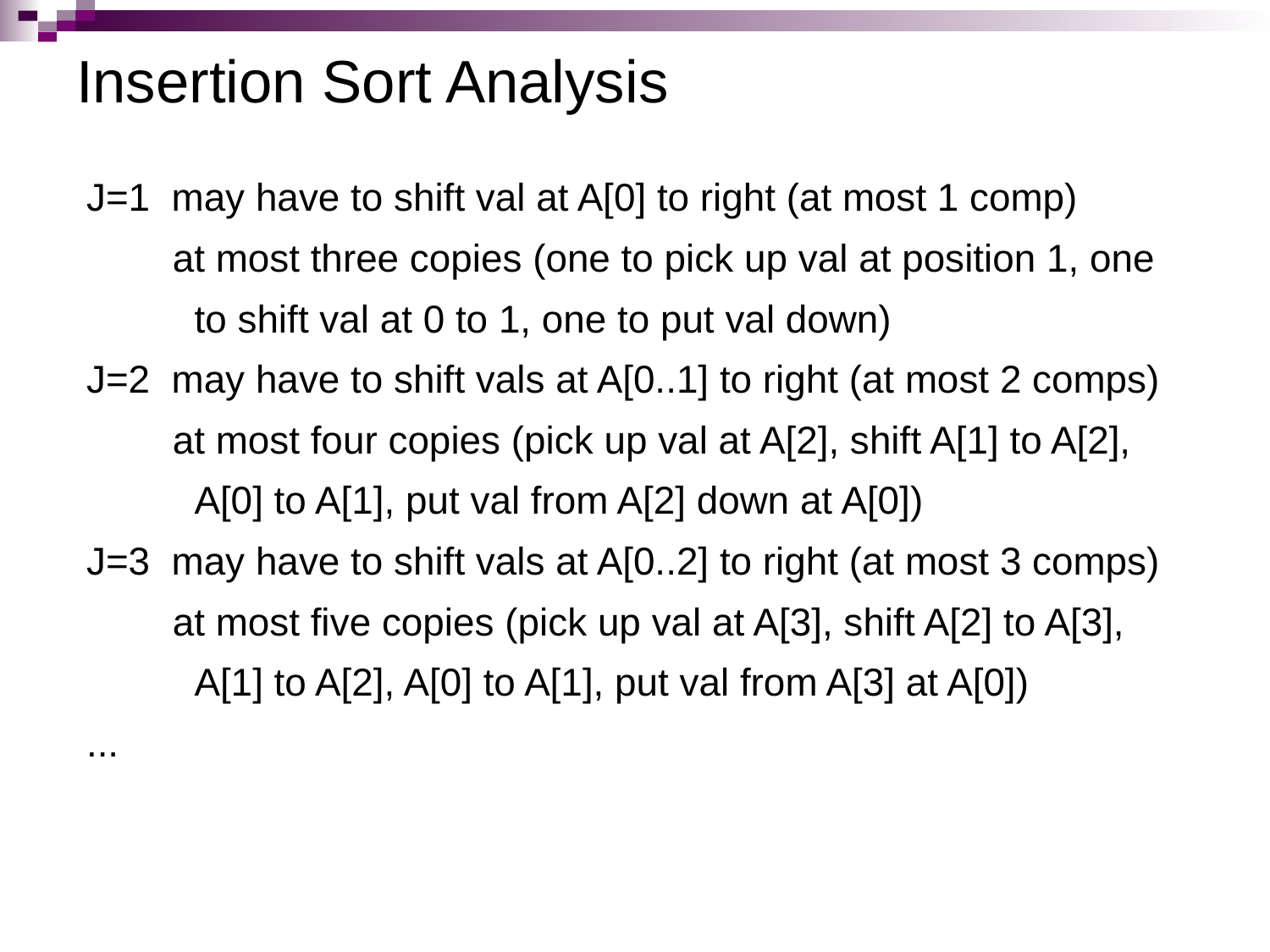

# Insertion Sort Analysis
J=1  may have to shift val at A[0] to right (at most 1 comp)
        at most three copies (one to pick up val at position 1, one
          to shift val at 0 to 1, one to put val down)
J=2  may have to shift vals at A[0..1] to right (at most 2 comps)
        at most four copies (pick up val at A[2], shift A[1] to A[2],
          A[0] to A[1], put val from A[2] down at A[0])
J=3  may have to shift vals at A[0..2] to right (at most 3 comps)
        at most five copies (pick up val at A[3], shift A[2] to A[3],
          A[1] to A[2], A[0] to A[1], put val from A[3] at A[0])
...